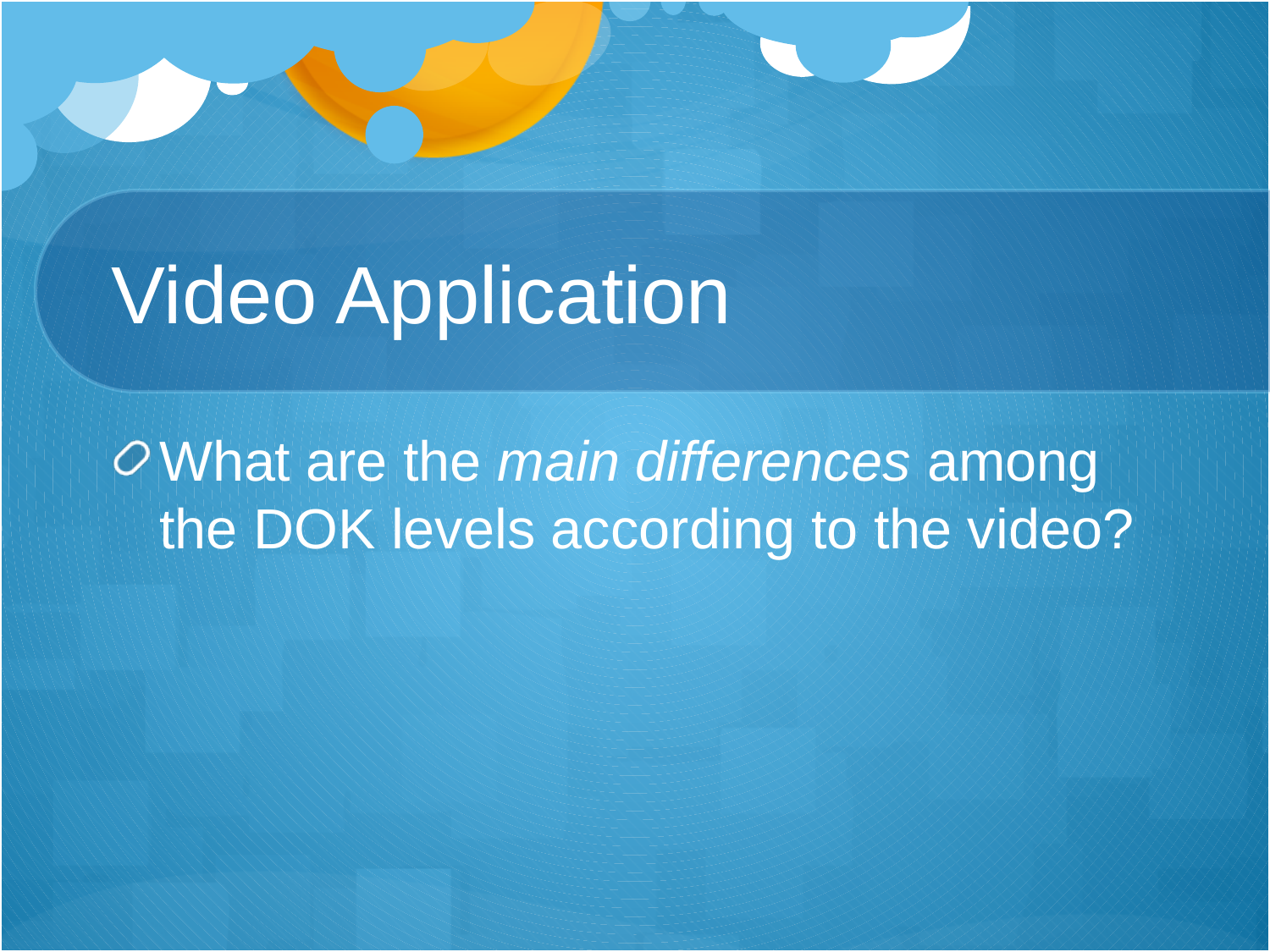

# Video Application
What are the main differences among the DOK levels according to the video?